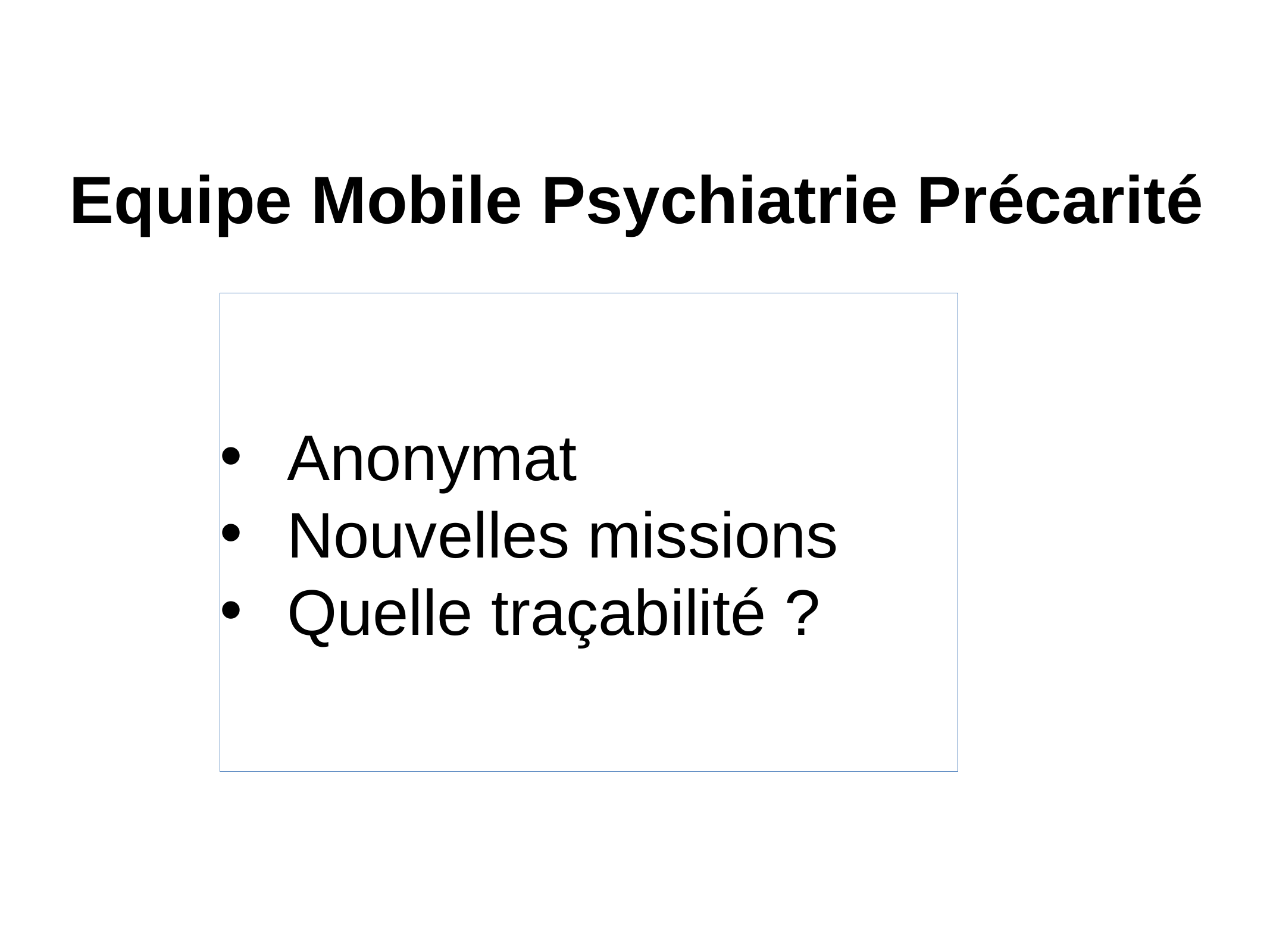

# Equipe Mobile Psychiatrie Précarité
Anonymat
Nouvelles missions
Quelle traçabilité ?